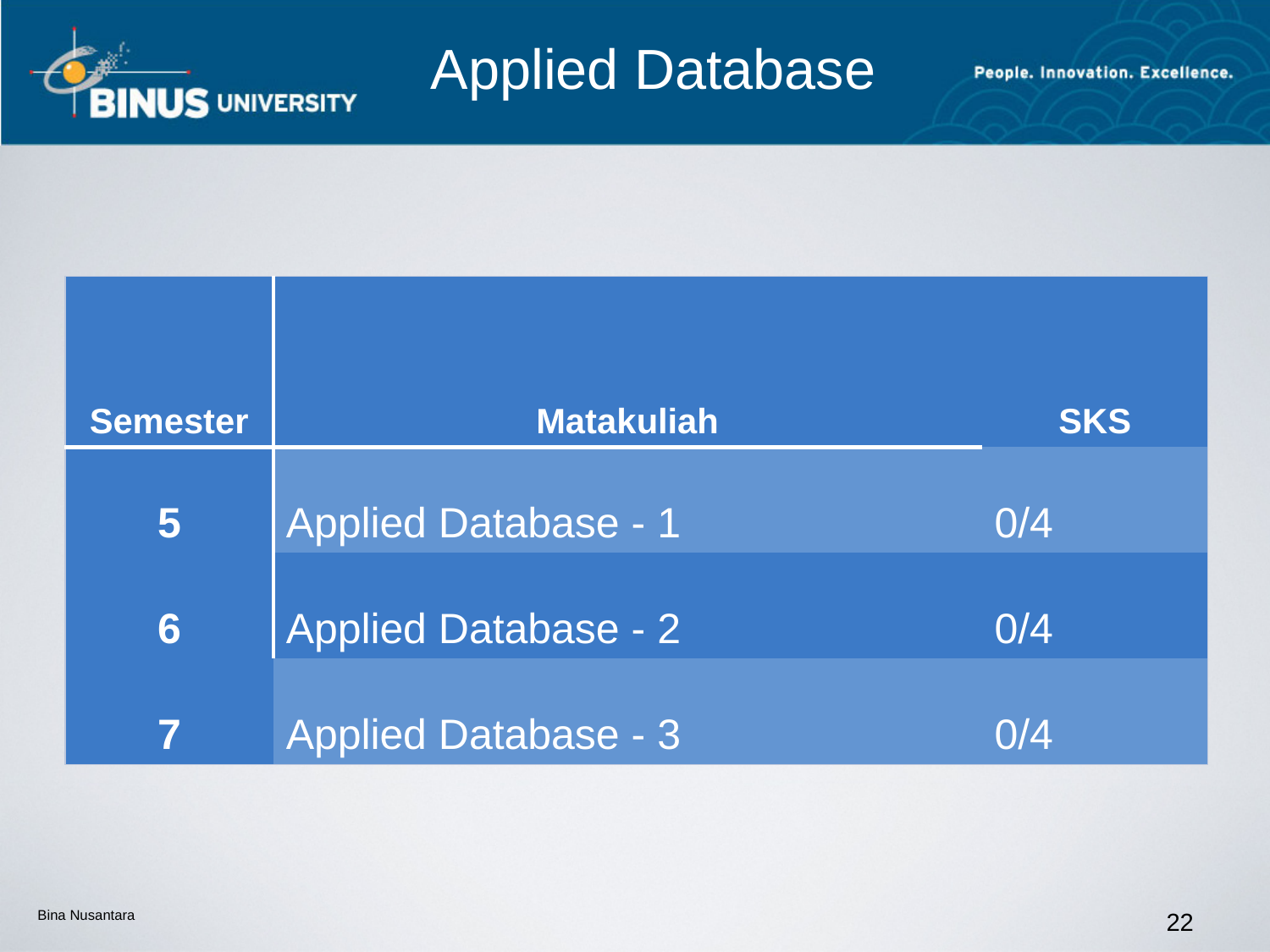

Applied Database
| Semester | Matakuliah | SKS |
| --- | --- | --- |
| 5 | Applied Database - 1 | 0/4 |
| 6 | Applied Database - 2 | 0/4 |
| 7 | Applied Database - 3 | 0/4 |
Bina Nusantara
22